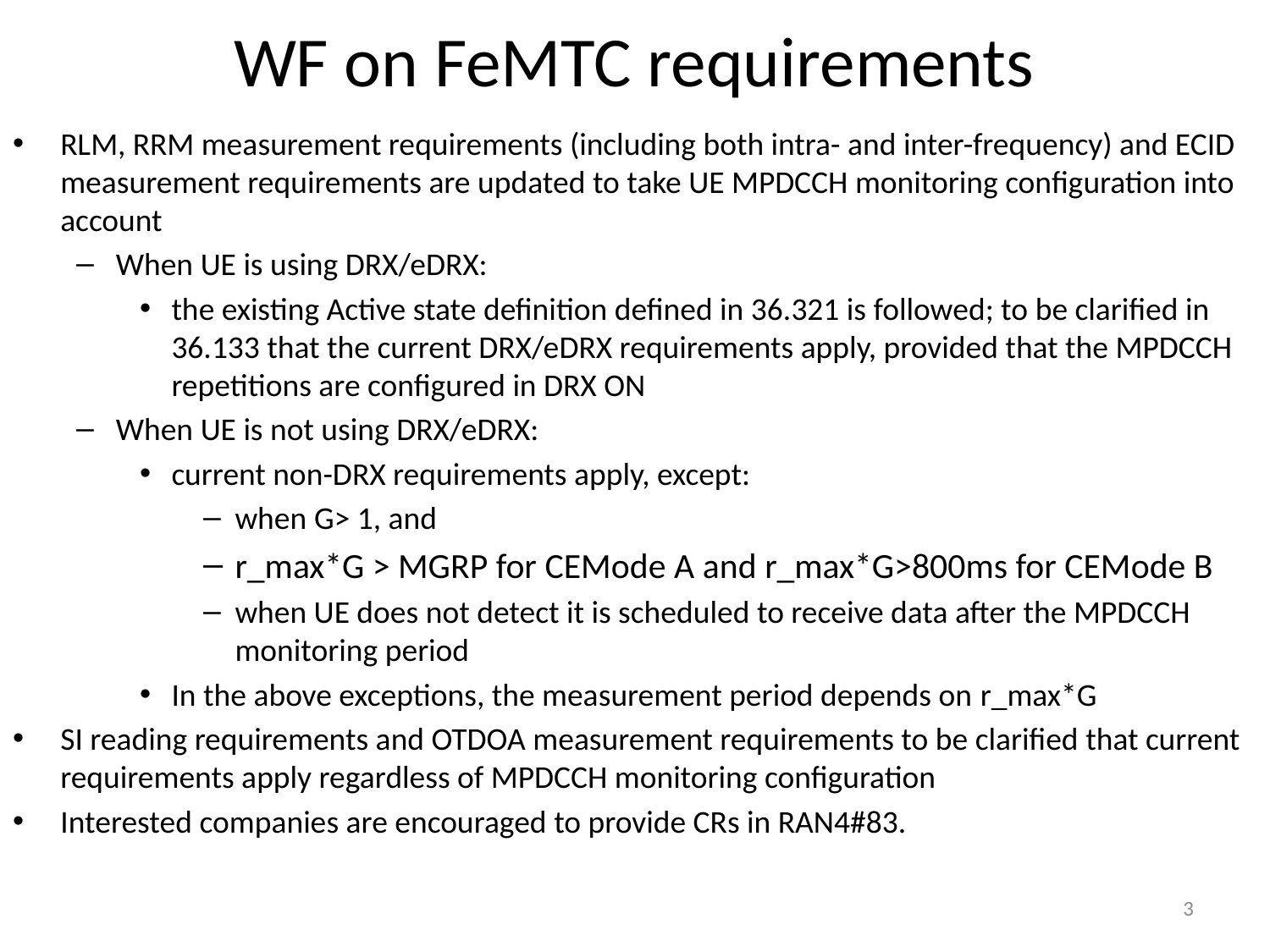

# WF on FeMTC requirements
RLM, RRM measurement requirements (including both intra- and inter-frequency) and ECID measurement requirements are updated to take UE MPDCCH monitoring configuration into account
When UE is using DRX/eDRX:
the existing Active state definition defined in 36.321 is followed; to be clarified in 36.133 that the current DRX/eDRX requirements apply, provided that the MPDCCH repetitions are configured in DRX ON
When UE is not using DRX/eDRX:
current non-DRX requirements apply, except:
when G> 1, and
r_max*G > MGRP for CEMode A and r_max*G>800ms for CEMode B
when UE does not detect it is scheduled to receive data after the MPDCCH monitoring period
In the above exceptions, the measurement period depends on r_max*G
SI reading requirements and OTDOA measurement requirements to be clarified that current requirements apply regardless of MPDCCH monitoring configuration
Interested companies are encouraged to provide CRs in RAN4#83.
3